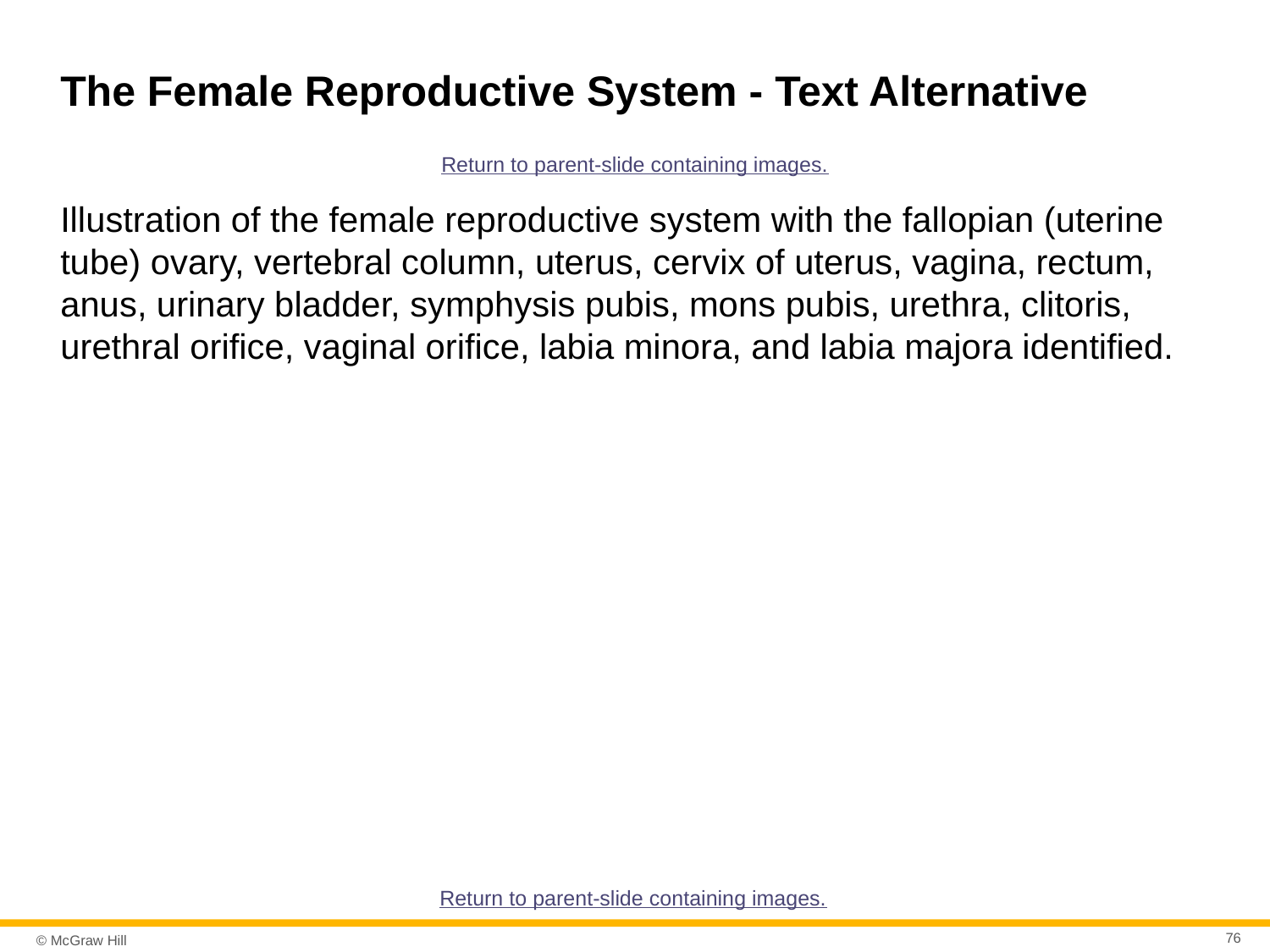

# The Female Reproductive System - Text Alternative
Return to parent-slide containing images.
Illustration of the female reproductive system with the fallopian (uterine tube) ovary, vertebral column, uterus, cervix of uterus, vagina, rectum, anus, urinary bladder, symphysis pubis, mons pubis, urethra, clitoris, urethral orifice, vaginal orifice, labia minora, and labia majora identified.
Return to parent-slide containing images.